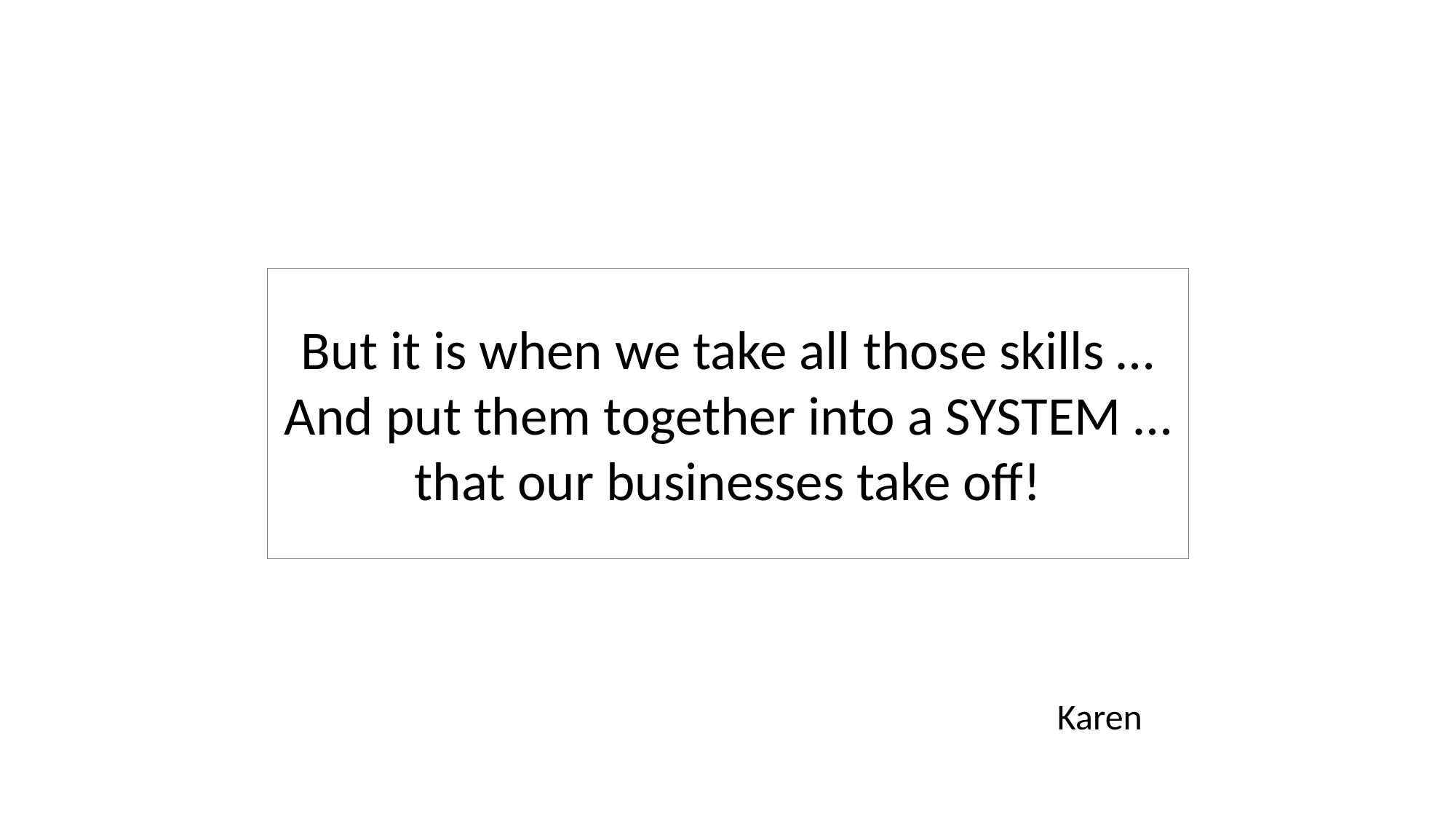

# But it is when we take all those skills … And put them together into a SYSTEM … that our businesses take off!
Karen